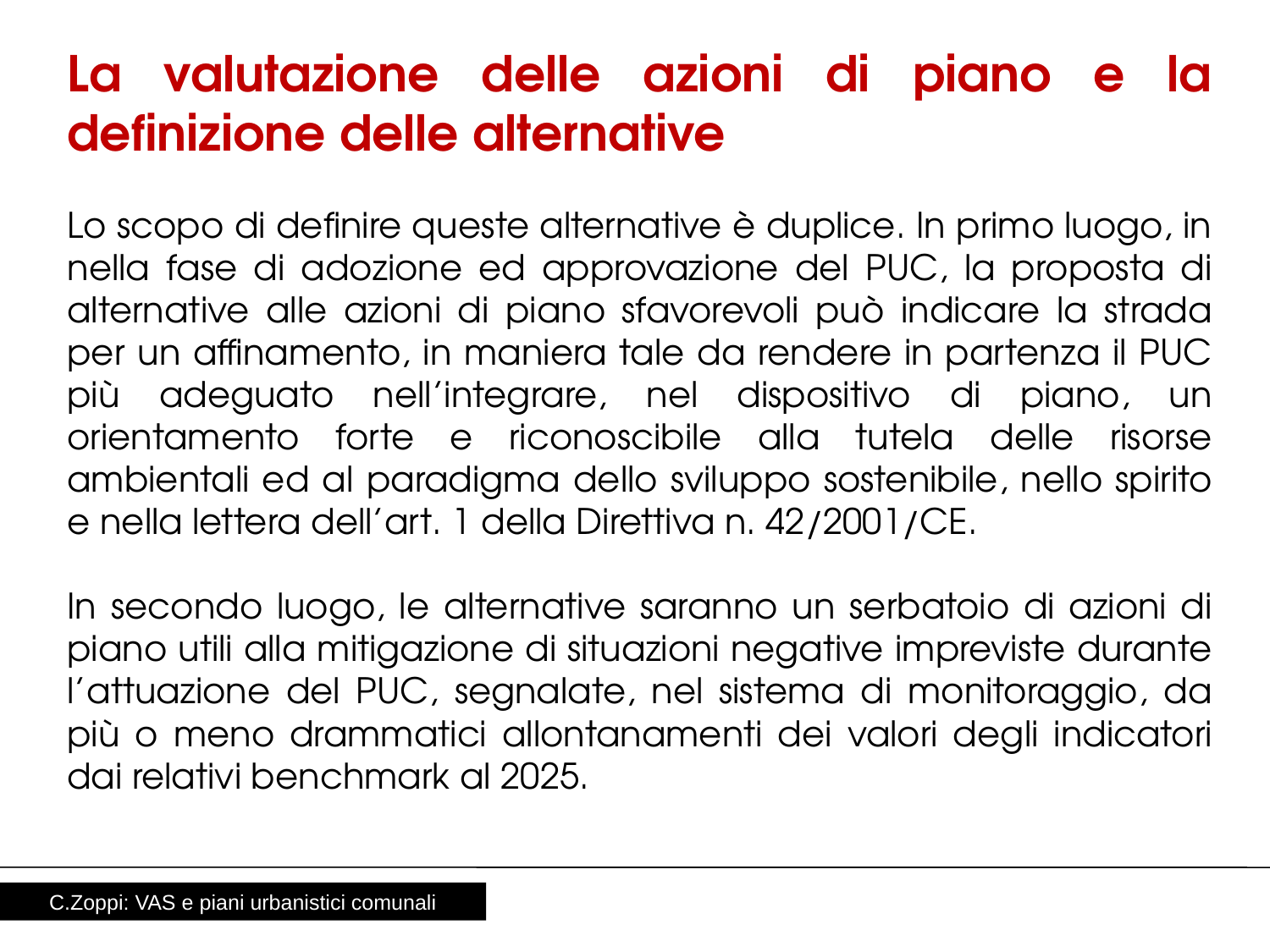

La valutazione delle azioni di piano e la definizione delle alternative

Lo scopo di definire queste alternative è duplice. In primo luogo, in nella fase di adozione ed approvazione del PUC, la proposta di alternative alle azioni di piano sfavorevoli può indicare la strada per un affinamento, in maniera tale da rendere in partenza il PUC più adeguato nell’integrare, nel dispositivo di piano, un orientamento forte e riconoscibile alla tutela delle risorse ambientali ed al paradigma dello sviluppo sostenibile, nello spirito e nella lettera dell’art. 1 della Direttiva n. 42/2001/CE.

In secondo luogo, le alternative saranno un serbatoio di azioni di piano utili alla mitigazione di situazioni negative impreviste durante l’attuazione del PUC, segnalate, nel sistema di monitoraggio, da più o meno drammatici allontanamenti dei valori degli indicatori dai relativi benchmark al 2025.